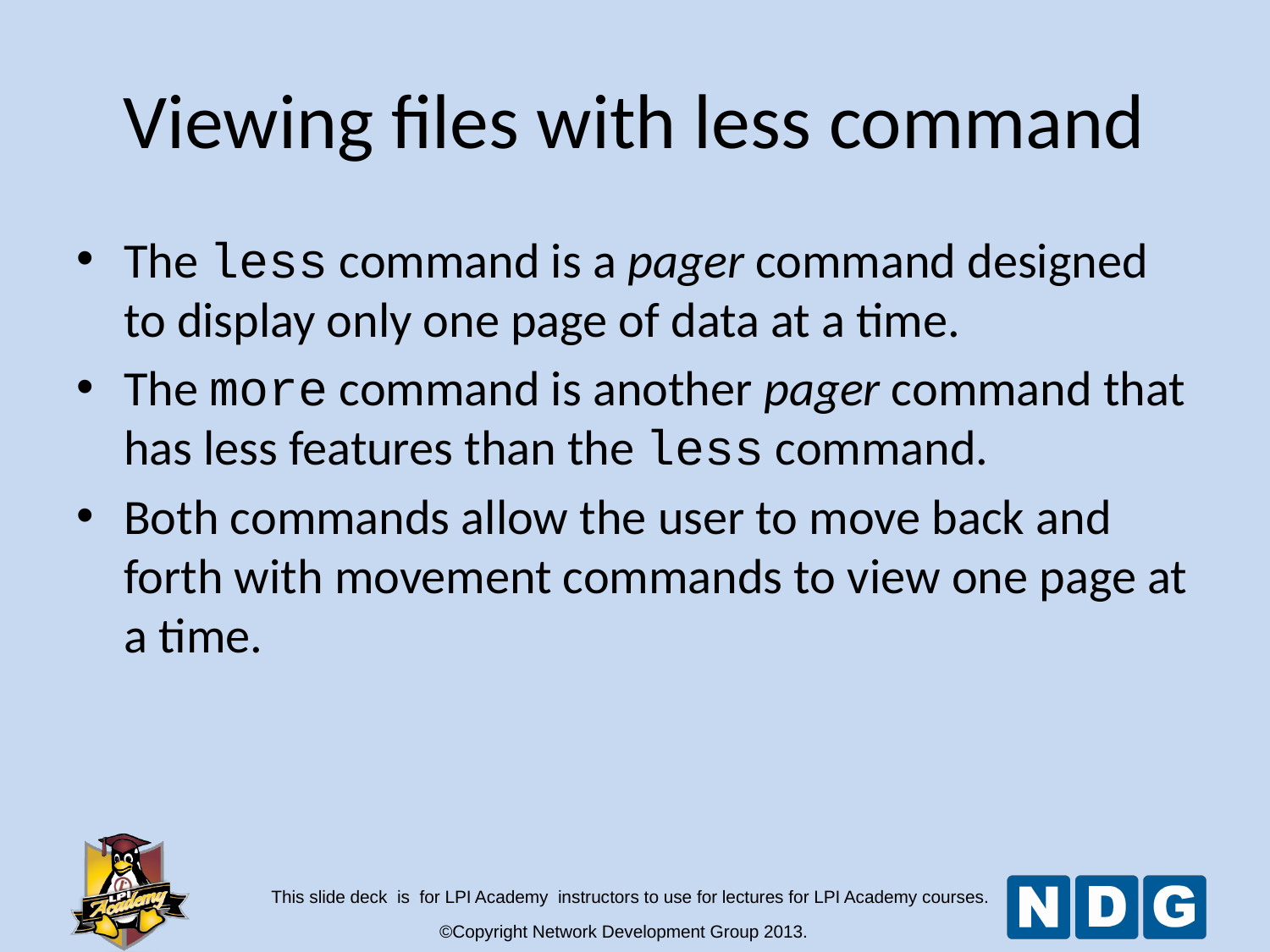

# Viewing files with less command
The less command is a pager command designed to display only one page of data at a time.
The more command is another pager command that has less features than the less command.
Both commands allow the user to move back and forth with movement commands to view one page at a time.